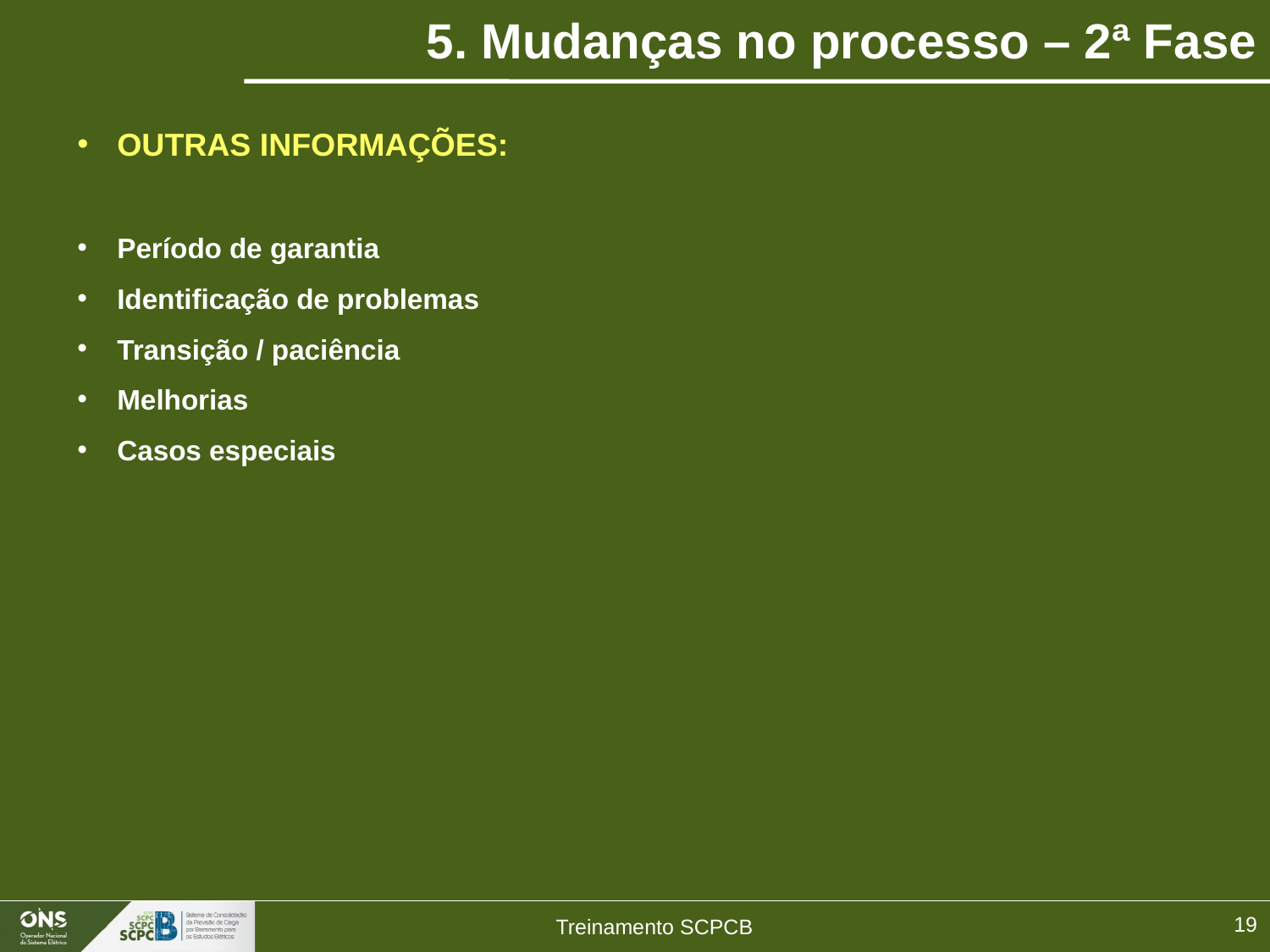

# 5. Mudanças no processo – 2ª Fase
OUTRAS INFORMAÇÕES:

Período de garantia
Identificação de problemas
Transição / paciência
Melhorias
Casos especiais